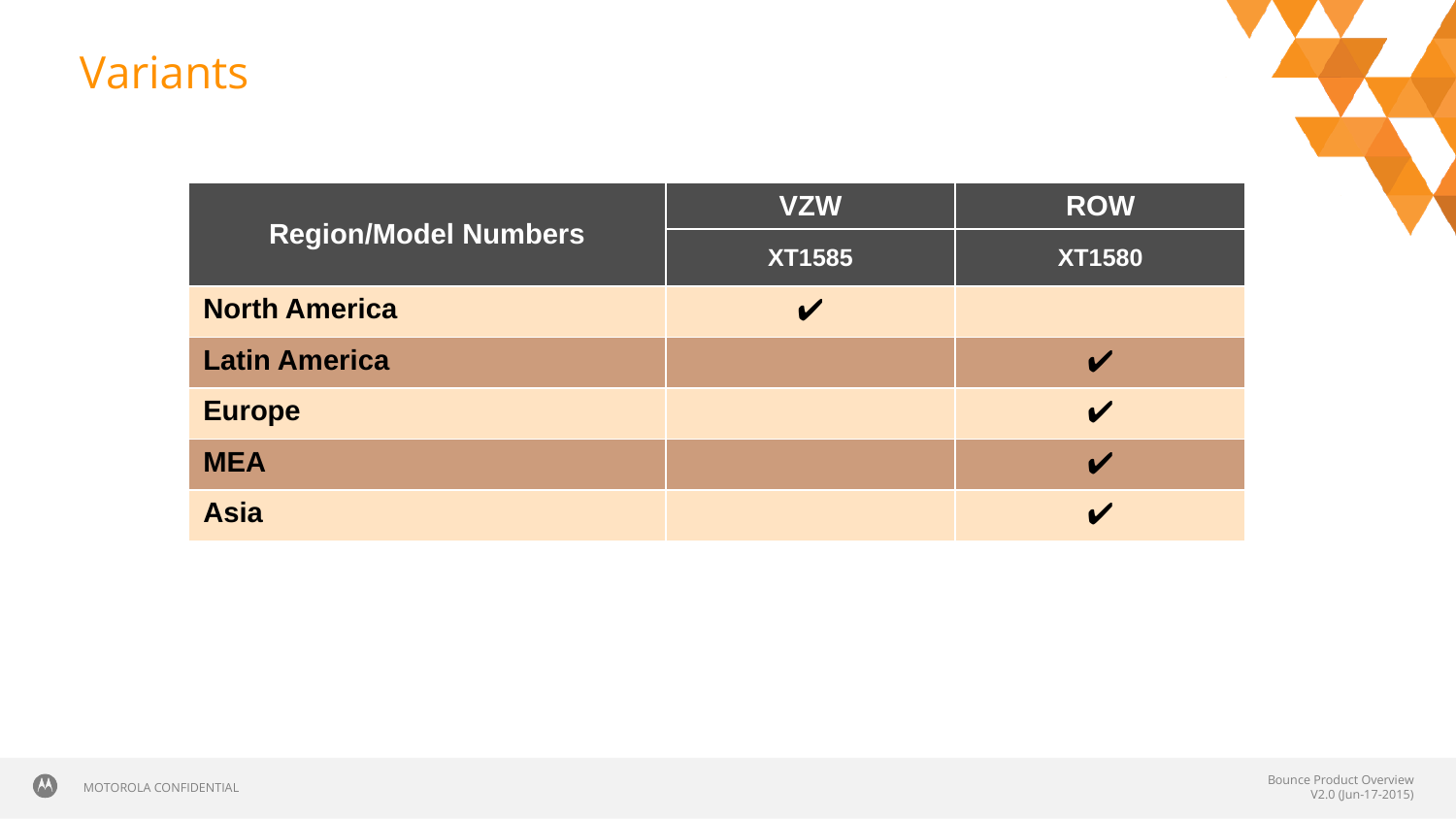

# Variants
| Region/Model Numbers | VZW | ROW |
| --- | --- | --- |
|  | XT1585 | XT1580 |
| North America | ✔ |  |
| Latin America |  | ✔ |
| Europe |  | ✔ |
| MEA |  | ✔ |
| Asia |  | ✔ |